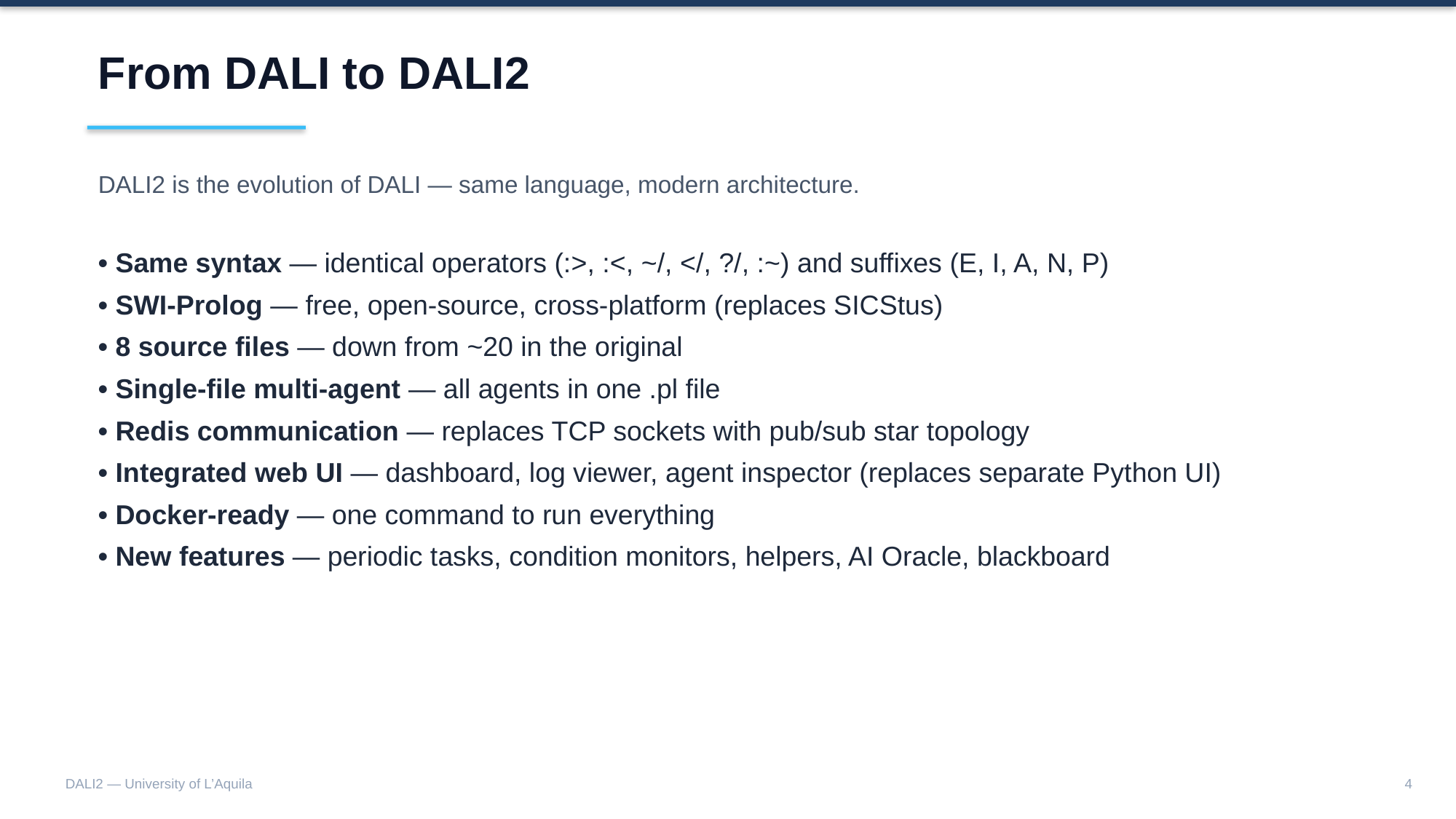

From DALI to DALI2

DALI2 is the evolution of DALI — same language, modern architecture.
• Same syntax — identical operators (:>, :<, ~/, </, ?/, :~) and suffixes (E, I, A, N, P)
• SWI-Prolog — free, open-source, cross-platform (replaces SICStus)
• 8 source files — down from ~20 in the original
• Single-file multi-agent — all agents in one .pl file
• Redis communication — replaces TCP sockets with pub/sub star topology
• Integrated web UI — dashboard, log viewer, agent inspector (replaces separate Python UI)
• Docker-ready — one command to run everything
• New features — periodic tasks, condition monitors, helpers, AI Oracle, blackboard
DALI2 — University of L’Aquila
4